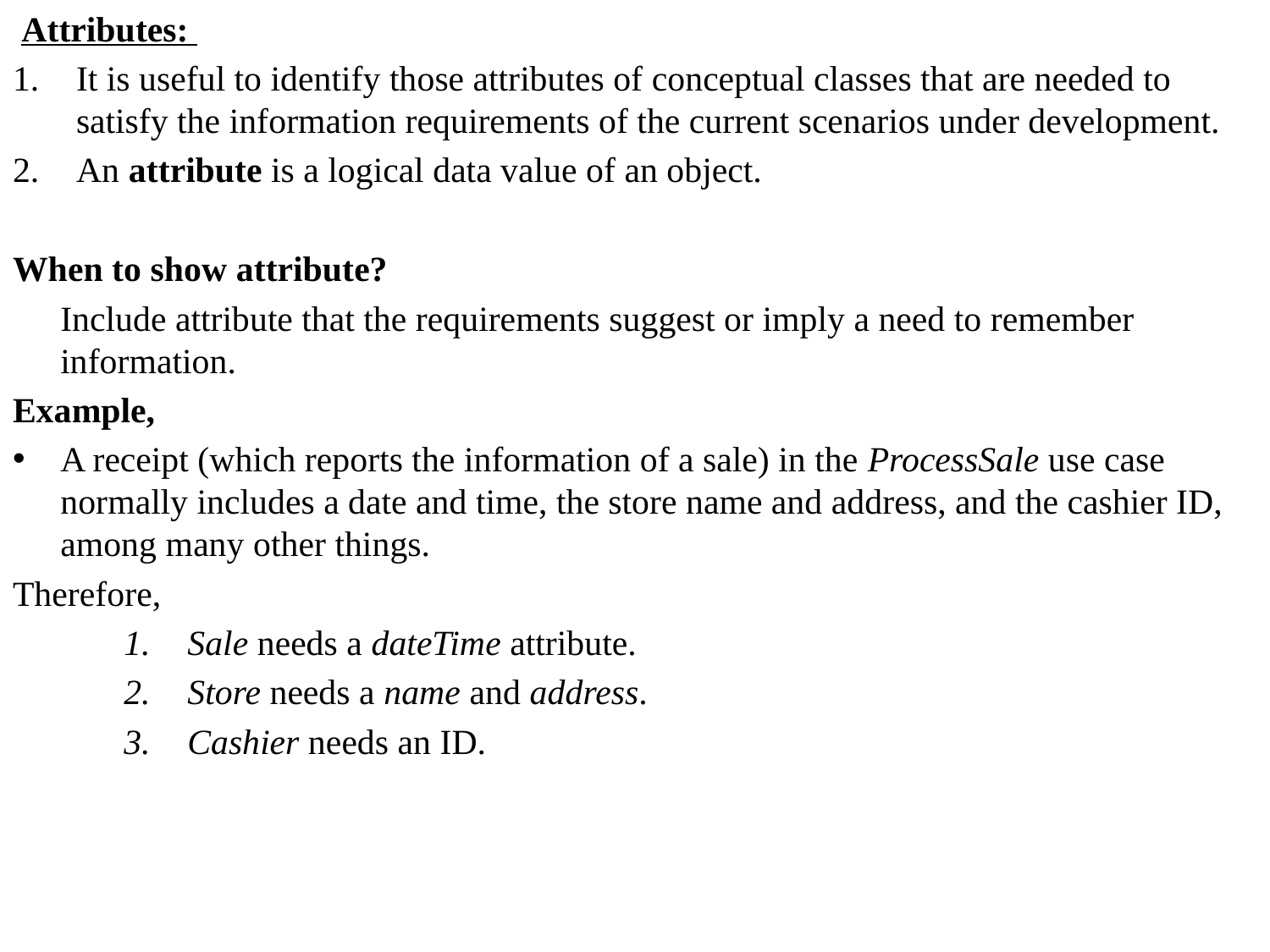

Attributes:
It is useful to identify those attributes of conceptual classes that are needed to satisfy the information requirements of the current scenarios under development.
An attribute is a logical data value of an object.

When to show attribute?
	Include attribute that the requirements suggest or imply a need to remember information.
Example,
A receipt (which reports the information of a sale) in the ProcessSale use case normally includes a date and time, the store name and address, and the cashier ID, among many other things.
Therefore,
Sale needs a dateTime attribute.
Store needs a name and address.
Cashier needs an ID.